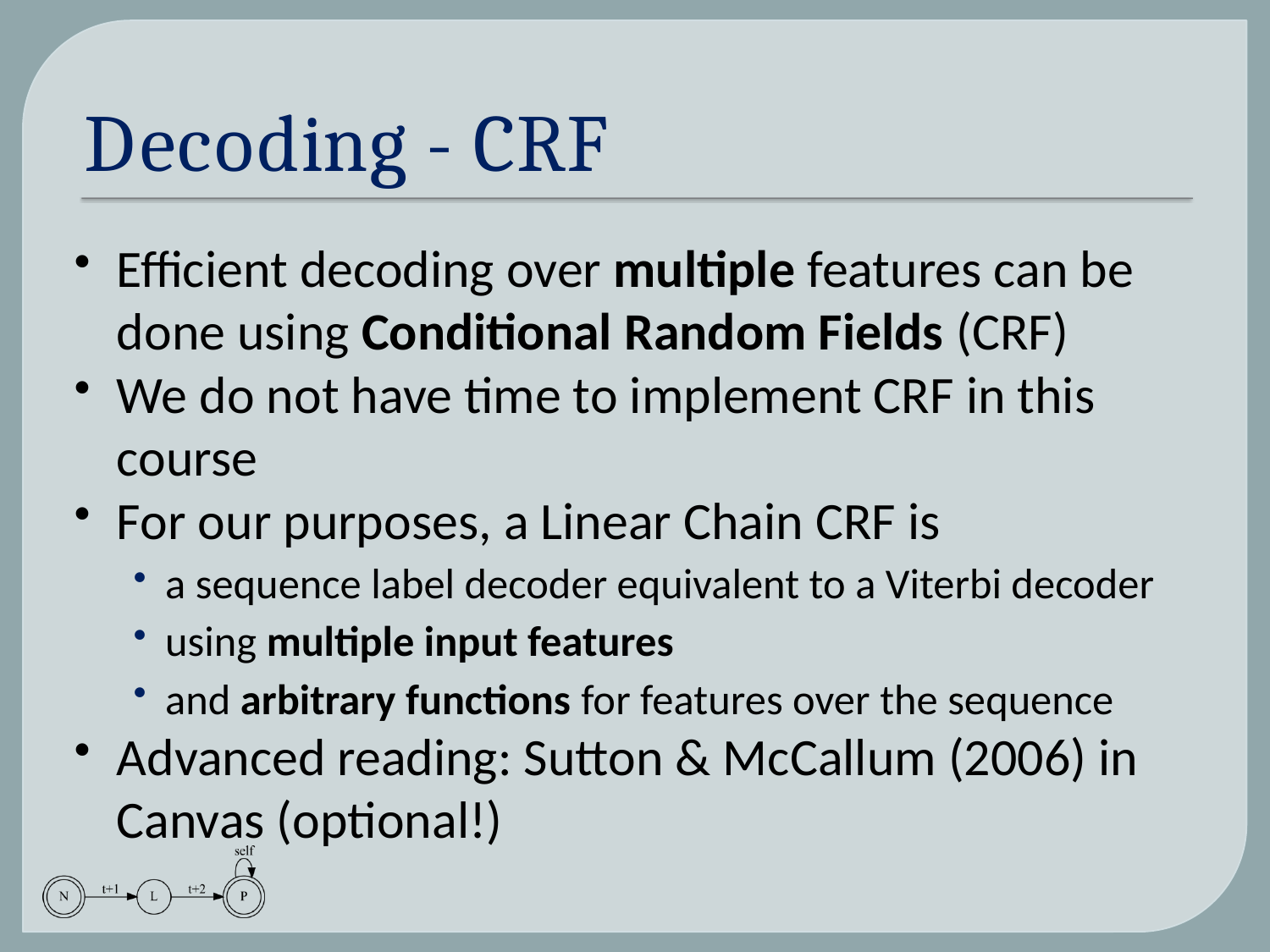

# Decoding - CRF
Efficient decoding over multiple features can be done using Conditional Random Fields (CRF)
We do not have time to implement CRF in this course
For our purposes, a Linear Chain CRF is
a sequence label decoder equivalent to a Viterbi decoder
using multiple input features
and arbitrary functions for features over the sequence
Advanced reading: Sutton & McCallum (2006) in Canvas (optional!)